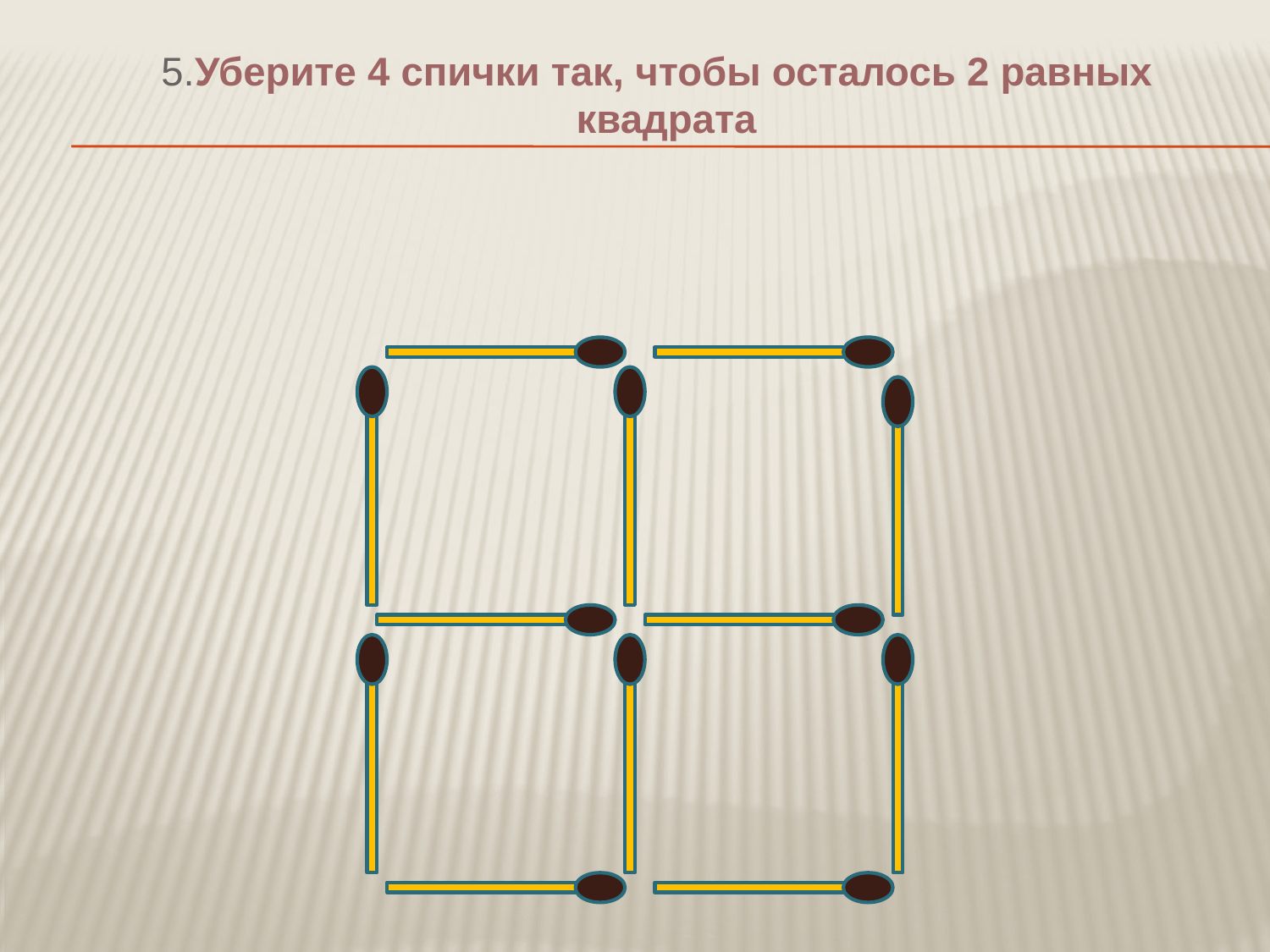

5.Уберите 4 спички так, чтобы осталось 2 равных квадрата